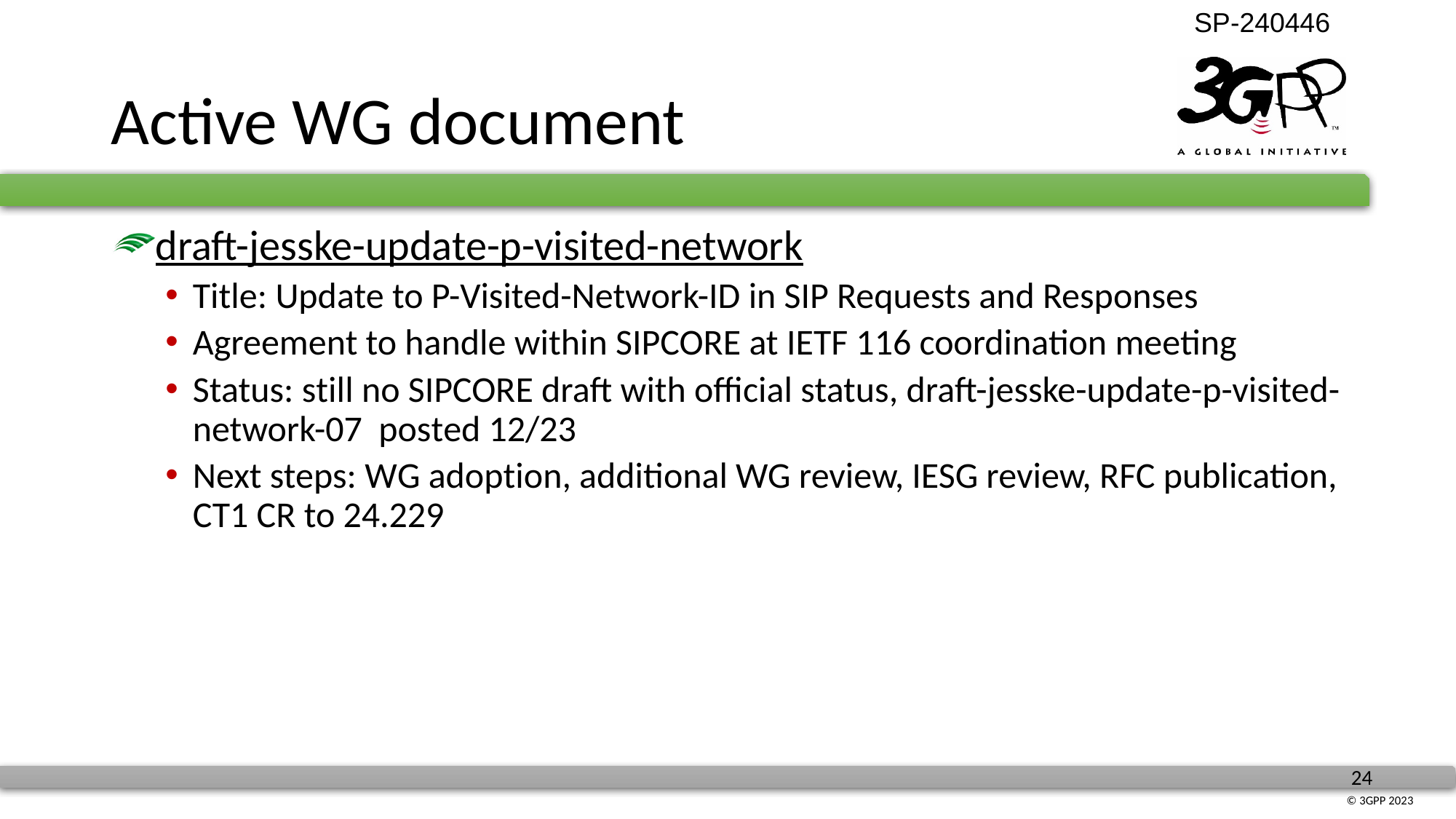

# Active WG document
draft-jesske-update-p-visited-network
Title: Update to P-Visited-Network-ID in SIP Requests and Responses
Agreement to handle within SIPCORE at IETF 116 coordination meeting
Status: still no SIPCORE draft with official status, draft-jesske-update-p-visited-network-07  posted 12/23
Next steps: WG adoption, additional WG review, IESG review, RFC publication, CT1 CR to 24.229